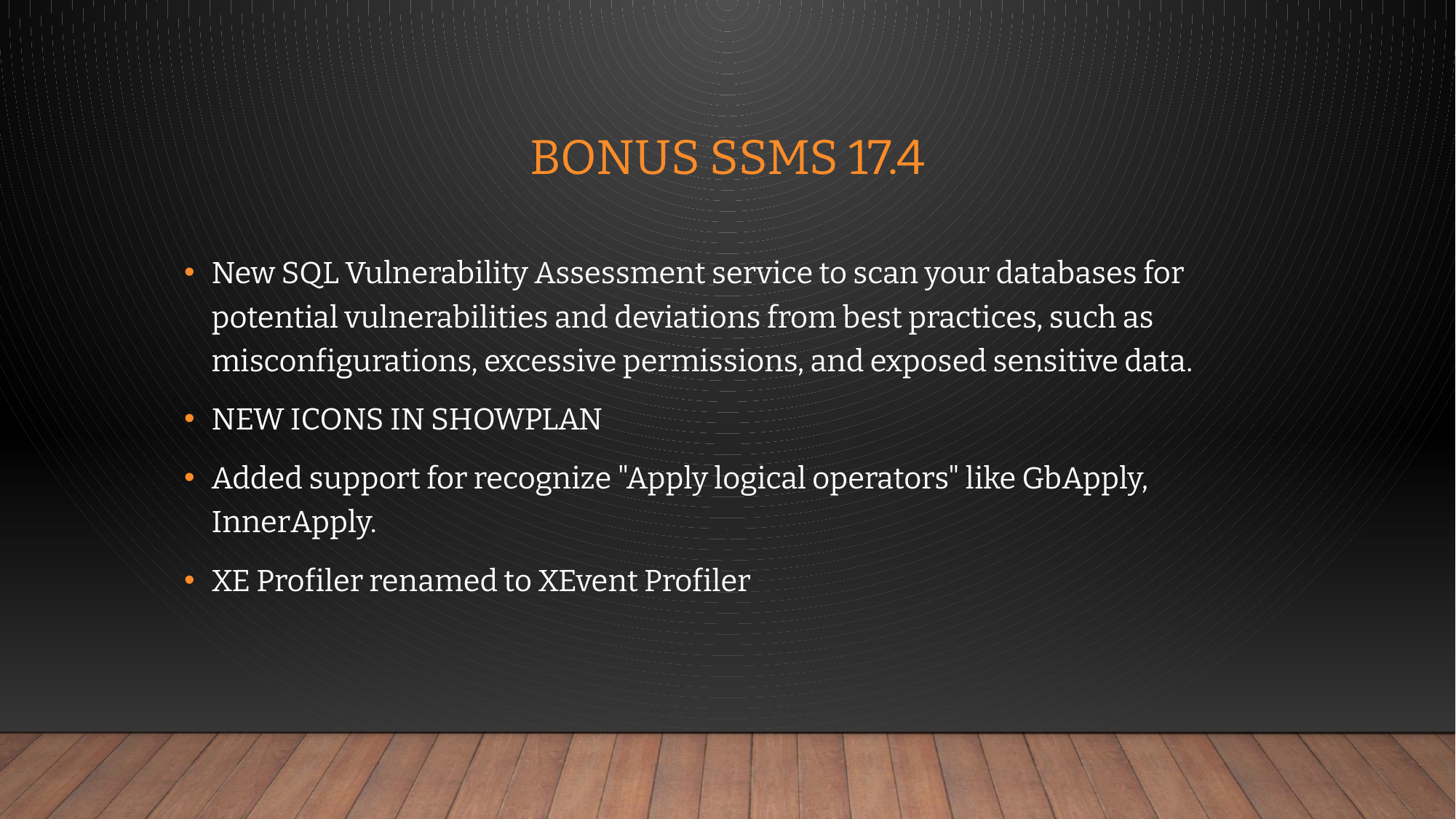

# BONUS SSMS 17.4
New SQL Vulnerability Assessment service to scan your databases for potential vulnerabilities and deviations from best practices, such as misconfigurations, excessive permissions, and exposed sensitive data.
NEW ICONS IN SHOWPLAN
Added support for recognize "Apply logical operators" like GbApply, InnerApply.
XE Profiler renamed to XEvent Profiler